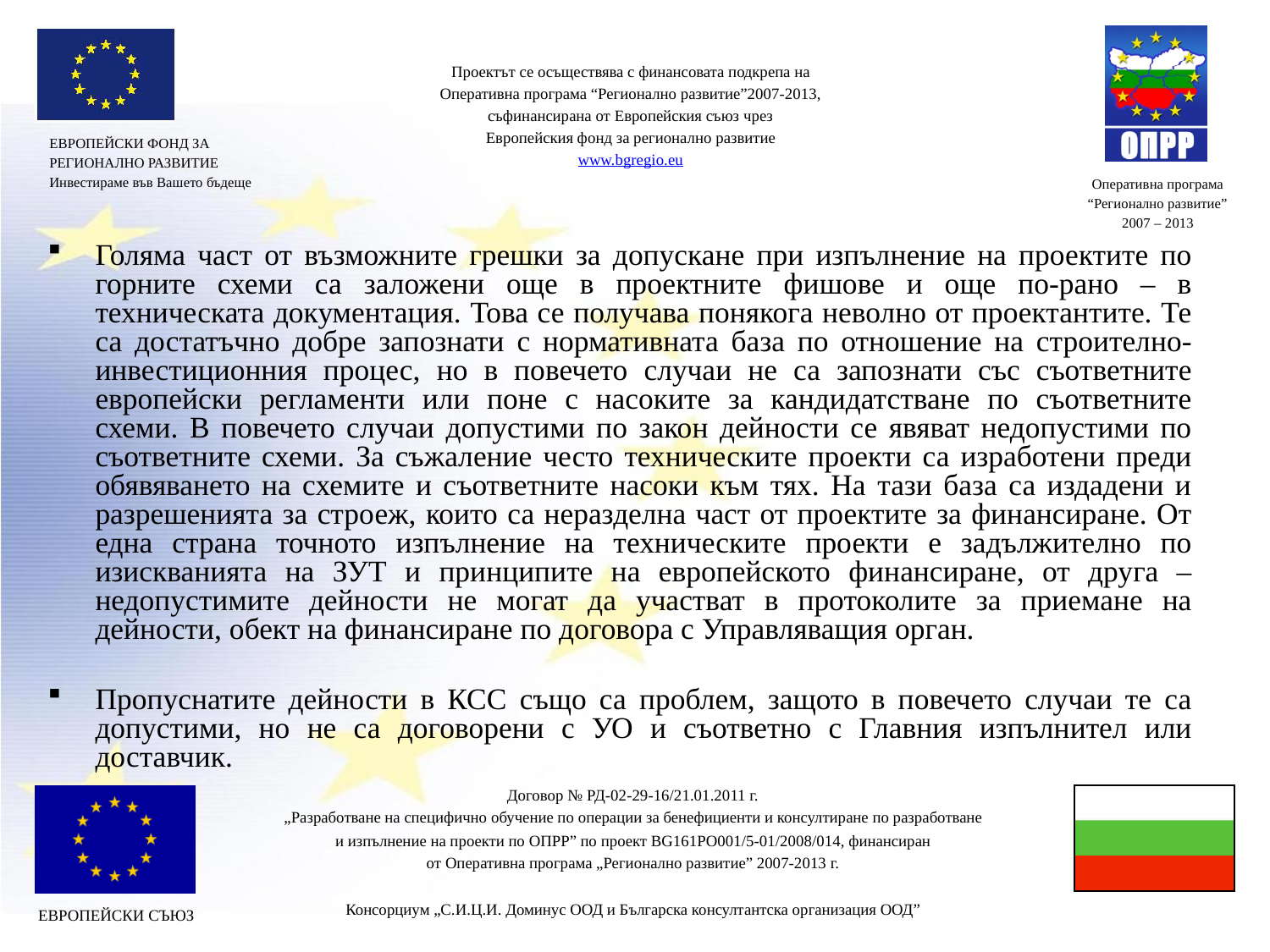

Голяма част от възможните грешки за допускане при изпълнение на проектите по горните схеми са заложени още в проектните фишове и още по-рано – в техническата документация. Това се получава понякога неволно от проектантите. Те са достатъчно добре запознати с нормативната база по отношение на строително-инвестиционния процес, но в повечето случаи не са запознати със съответните европейски регламенти или поне с насоките за кандидатстване по съответните схеми. В повечето случаи допустими по закон дейности се явяват недопустими по съответните схеми. За съжаление често техническите проекти са изработени преди обявяването на схемите и съответните насоки към тях. На тази база са издадени и разрешенията за строеж, които са неразделна част от проектите за финансиране. От една страна точното изпълнение на техническите проекти е задължително по изискванията на ЗУТ и принципите на европейското финансиране, от друга – недопустимите дейности не могат да участват в протоколите за приемане на дейности, обект на финансиране по договора с Управляващия орган.

Пропуснатите дейности в КСС също са проблем, защото в повечето случаи те са допустими, но не са договорени с УО и съответно с Главния изпълнител или доставчик.